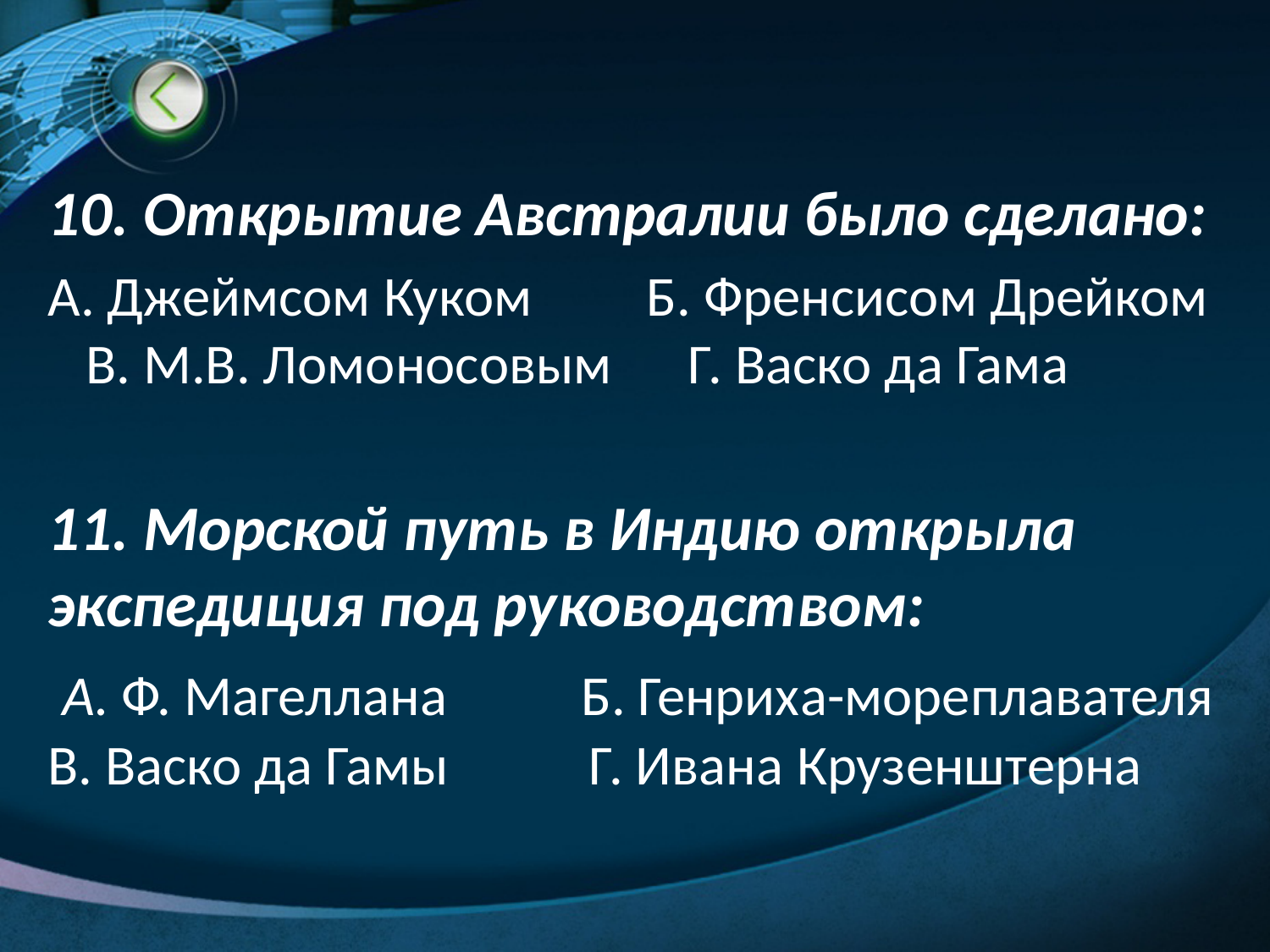

10. Открытие Австралии было сделано:
А. Джеймсом Куком         Б. Френсисом Дрейком     В. М.В. Ломоносовым      Г. Васко да Гама

11. Морской путь в Индию открыла экспедиция под руководством:
 А. Ф. Магеллана	  Б. Генрихa-мореплавателя В. Васко да Гамы           Г. Иванa Крузенштерна